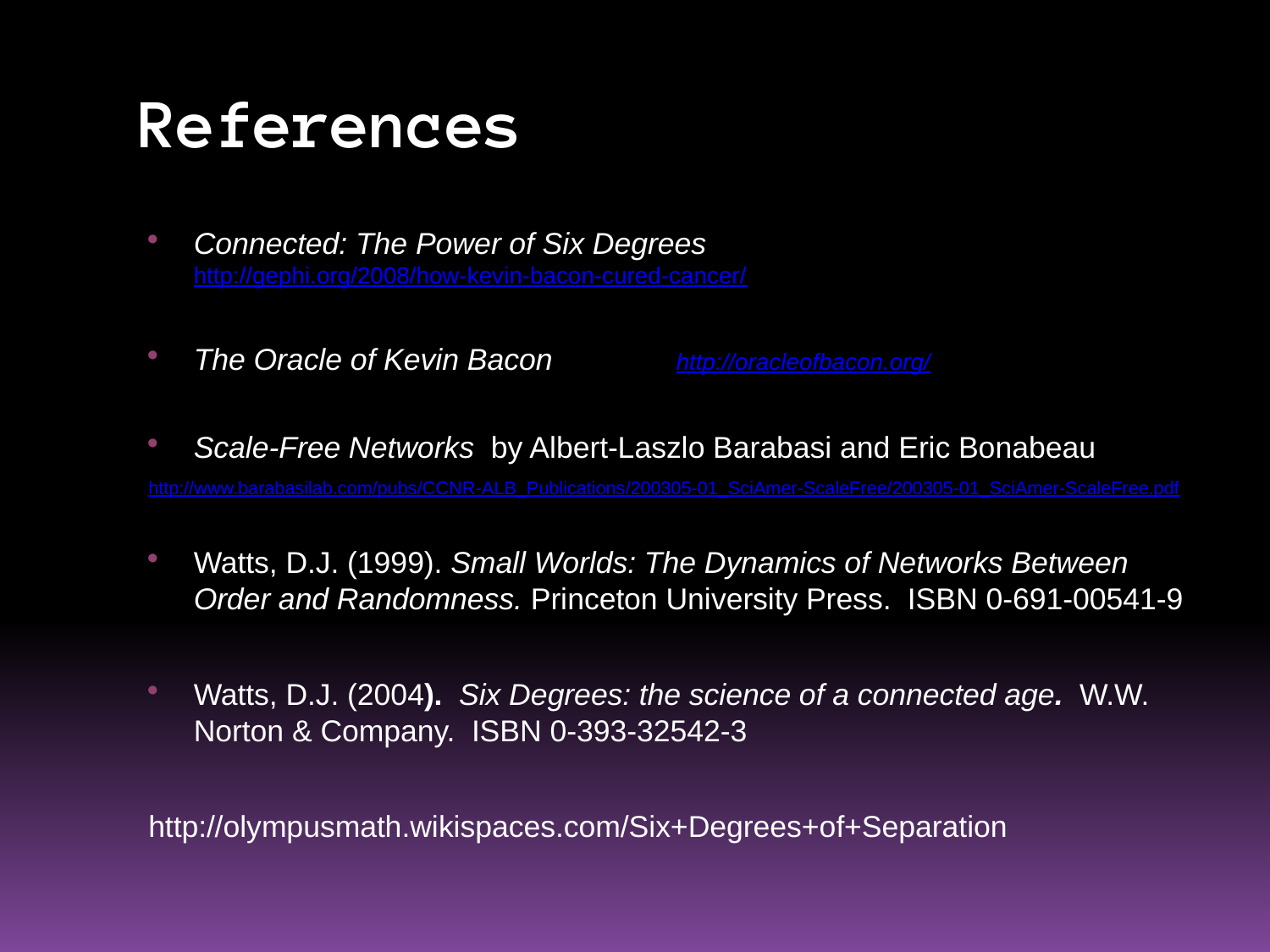

# References
Connected: The Power of Six Degrees  				http://gephi.org/2008/how-kevin-bacon-cured-cancer/

The Oracle of Kevin Bacon 				http://oracleofbacon.org/

Scale-Free Networks  by Albert-Laszlo Barabasi and Eric Bonabeau
http://www.barabasilab.com/pubs/CCNR-ALB_Publications/200305-01_SciAmer-ScaleFree/200305-01_SciAmer-ScaleFree.pdf

Watts, D.J. (1999). Small Worlds: The Dynamics of Networks Between Order and Randomness. Princeton University Press.  ISBN 0-691-00541-9

Watts, D.J. (2004).  Six Degrees: the science of a connected age.  W.W. Norton & Company.  ISBN 0-393-32542-3

http://olympusmath.wikispaces.com/Six+Degrees+of+Separation